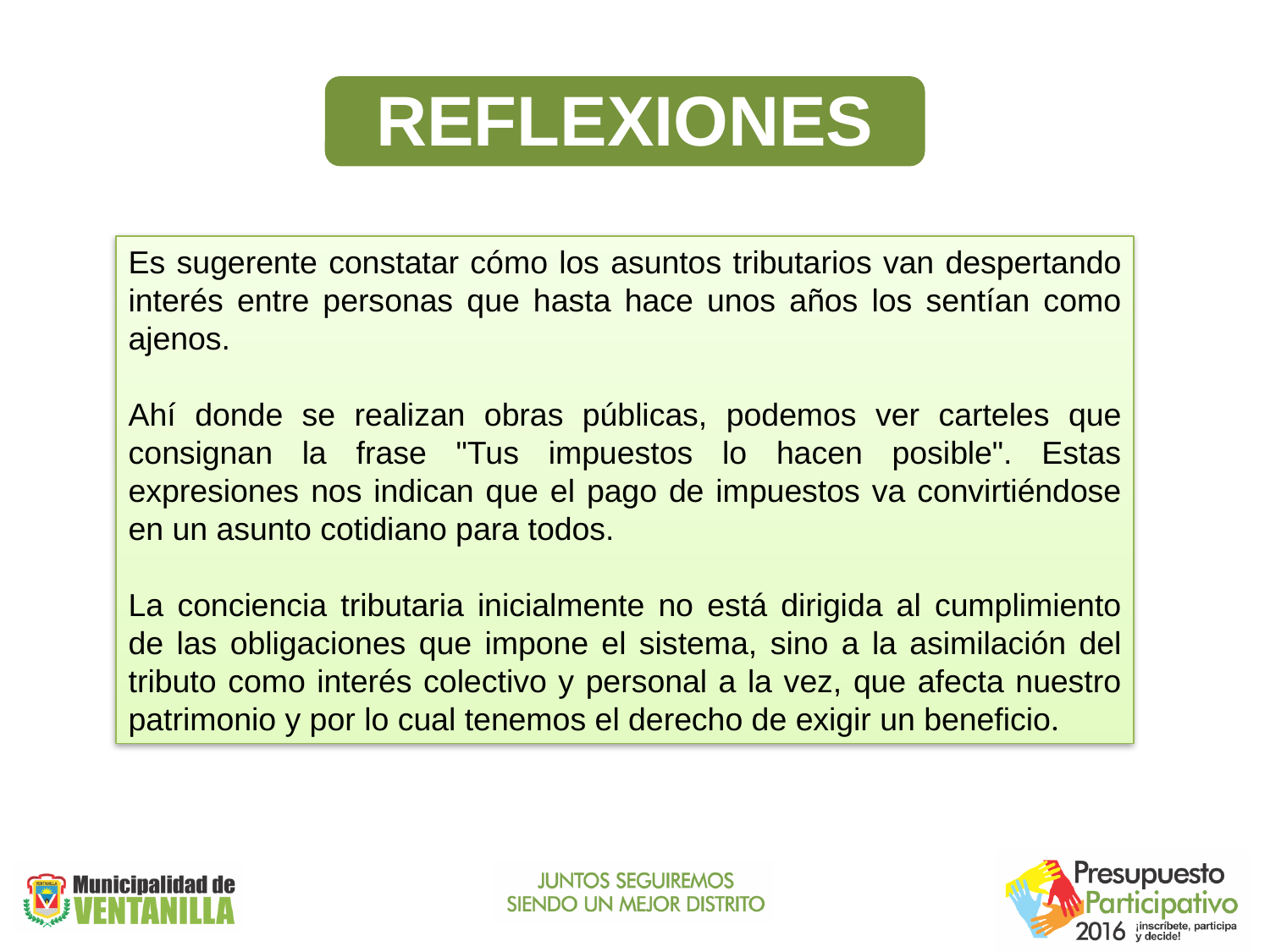

REFLEXIONES
Es sugerente constatar cómo los asuntos tributarios van despertando interés entre personas que hasta hace unos años los sentían como ajenos.

Ahí donde se realizan obras públicas, podemos ver carteles que consignan la frase "Tus impuestos lo hacen posible". Estas expresiones nos indican que el pago de impuestos va convirtiéndose en un asunto cotidiano para todos.

La conciencia tributaria inicialmente no está dirigida al cumplimiento de las obligaciones que impone el sistema, sino a la asimilación del tributo como interés colectivo y personal a la vez, que afecta nuestro patrimonio y por lo cual tenemos el derecho de exigir un beneficio.